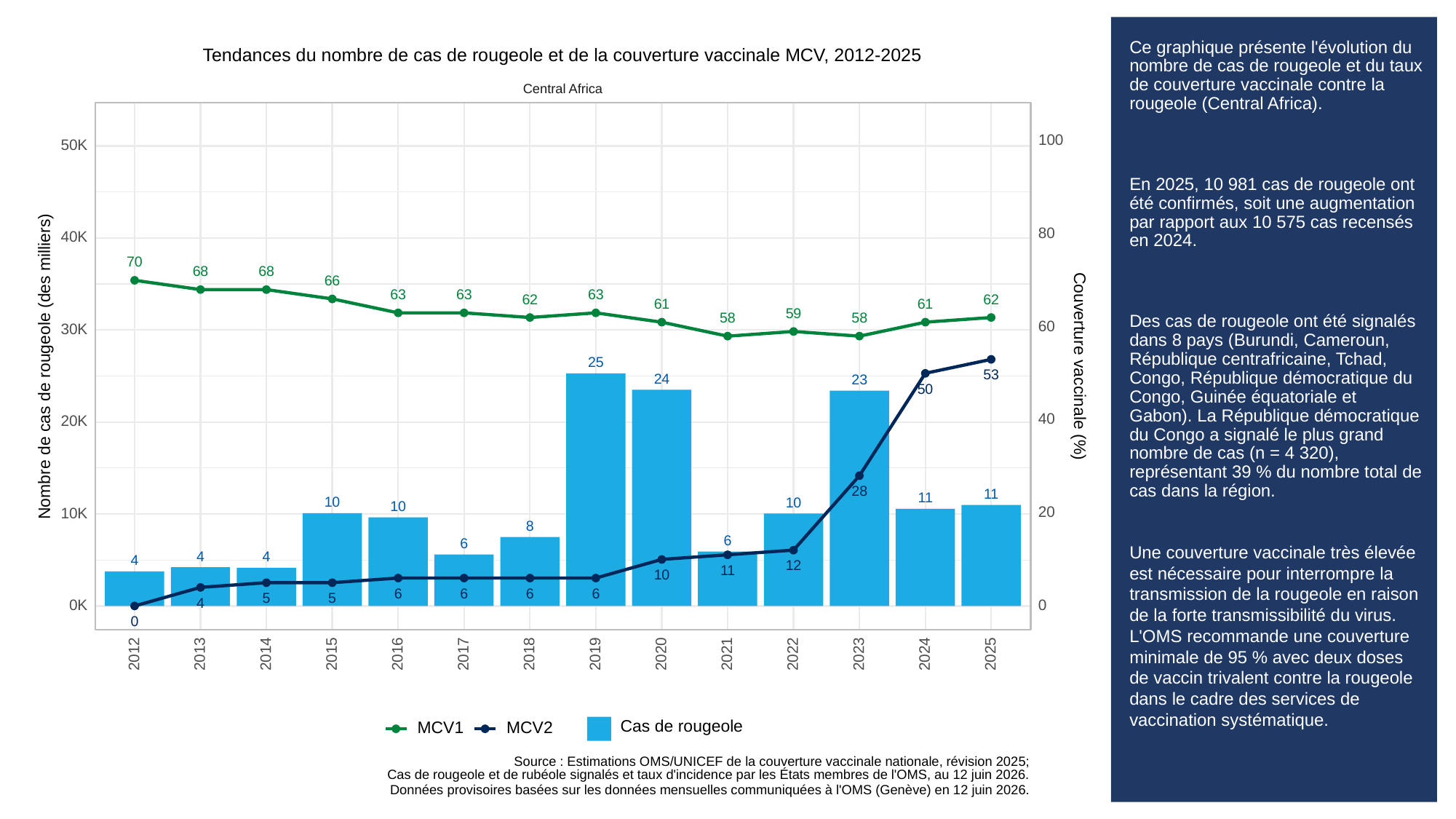

# Ce graphique présente l'évolution du nombre de cas de rougeole et du taux de couverture vaccinale contre la rougeole (Central Africa).

En 2025, 10 981 cas de rougeole ont été confirmés, soit une augmentation par rapport aux 10 575 cas recensés en 2024.

Des cas de rougeole ont été signalés dans 8 pays (Burundi, Cameroun, République centrafricaine, Tchad, Congo, République démocratique du Congo, Guinée équatoriale et Gabon). La République démocratique du Congo a signalé le plus grand nombre de cas (n = 4 320), représentant 39 % du nombre total de cas dans la région.

Une couverture vaccinale très élevée est nécessaire pour interrompre la transmission de la rougeole en raison de la forte transmissibilité du virus. L'OMS recommande une couverture minimale de 95 % avec deux doses de vaccin trivalent contre la rougeole dans le cadre des services de vaccination systématique.

Tendances du nombre de cas de rougeole et de la couverture vaccinale MCV, 2012-2025
Central Africa

100
50K

80
40K

70
68
68
66

63
63
63
62
62

61
61
59

58
58

60
30K

25
Nombre de cas de rougeole (des milliers)
Couverture vaccinale (%)

53

24
23

50

40
20K

28
11
11
10
10
10

20
10K

8
6

6

4
4

4

12
11

10

6
6
6
6
5
5
4
0K
0

0
2013
2023
2012
2014
2015
2016
2017
2018
2019
2020
2021
2022
2024
2025

Cas de rougeole
MCV1
MCV2

Source : Estimations OMS/UNICEF de la couverture vaccinale nationale, révision 2025;
Cas de rougeole et de rubéole signalés et taux d'incidence par les États membres de l'OMS, au 12 juin 2026.
Données provisoires basées sur les données mensuelles communiquées à l'OMS (Genève) en 12 juin 2026.